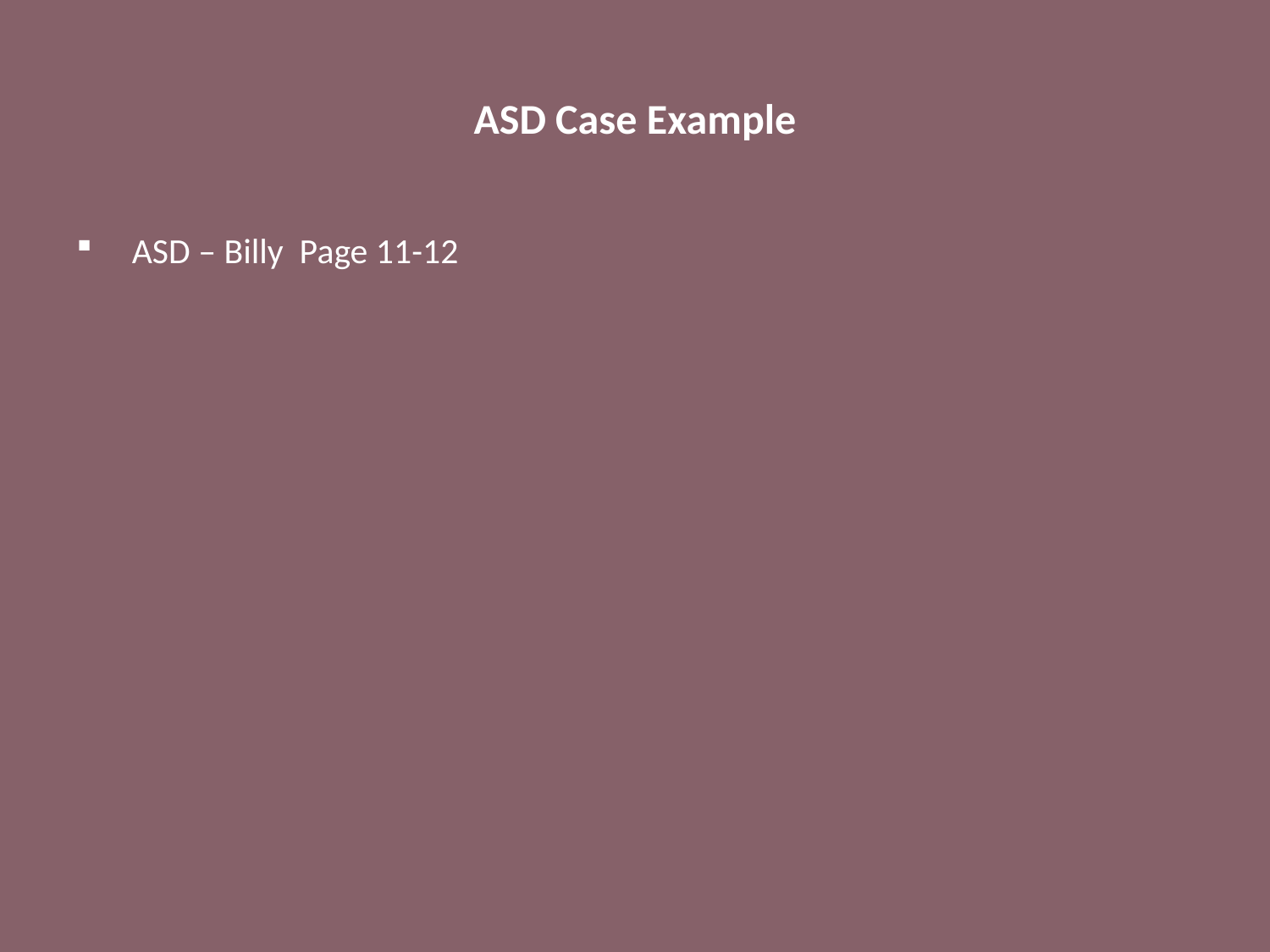

# ASD Case Example
 ASD – Billy  Page 11-12